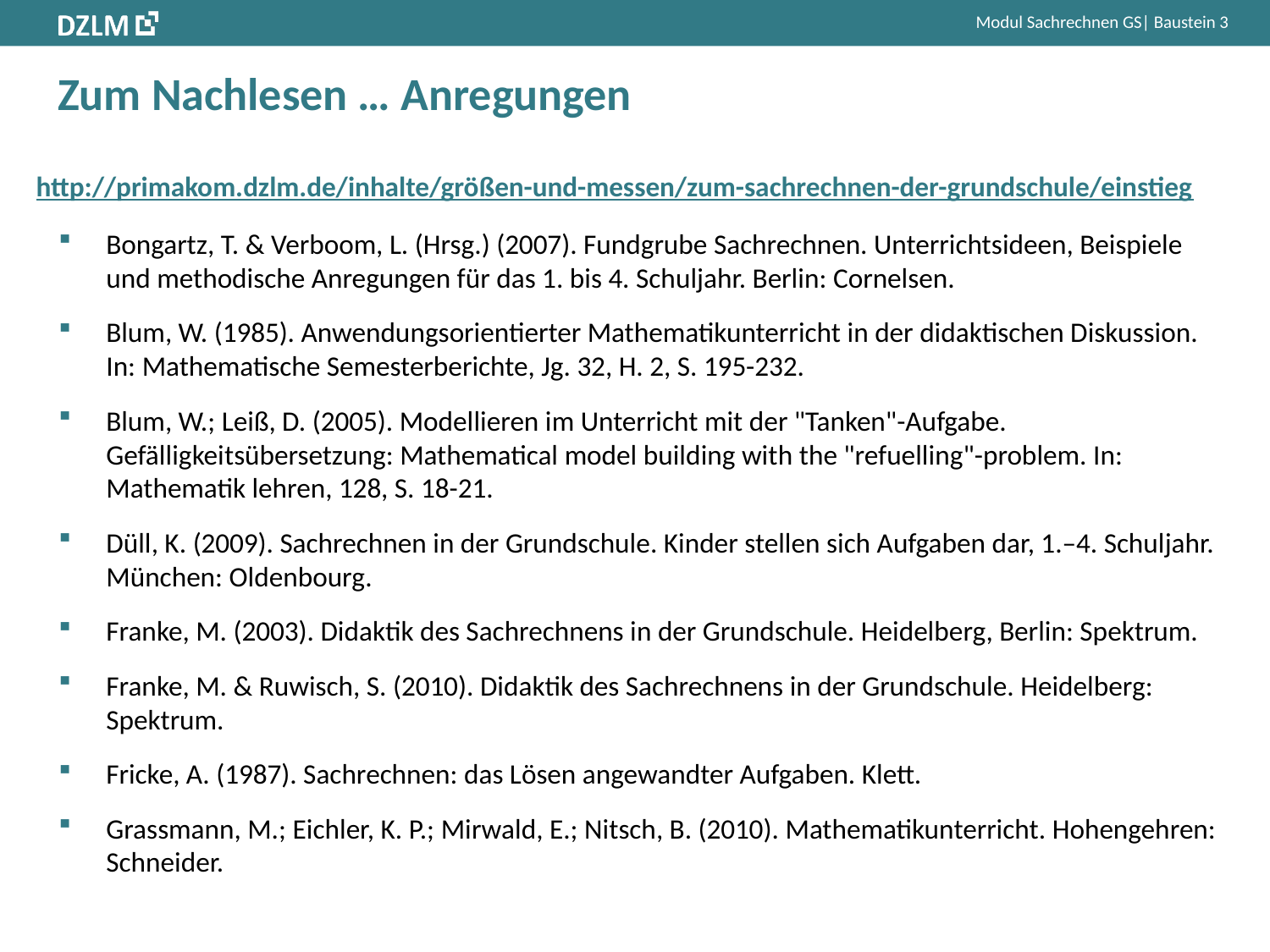

# Zum Nachlesen … Anregungen
http://primakom.dzlm.de/inhalte/größen-und-messen/zum-sachrechnen-der-grundschule/einstieg
Bongartz, T. & Verboom, L. (Hrsg.) (2007). Fundgrube Sachrechnen. Unterrichtsideen, Beispiele und methodische Anregungen für das 1. bis 4. Schuljahr. Berlin: Cornelsen.
Blum, W. (1985). Anwendungsorientierter Mathematikunterricht in der didaktischen Diskussion. In: Mathematische Semesterberichte, Jg. 32, H. 2, S. 195-232.
Blum, W.; Leiß, D. (2005). Modellieren im Unterricht mit der "Tanken"-Aufgabe. Gefälligkeitsübersetzung: Mathematical model building with the "refuelling"-problem. In: Mathematik lehren, 128, S. 18-21.
Düll, K. (2009). Sachrechnen in der Grundschule. Kinder stellen sich Aufgaben dar, 1.–4. Schuljahr. München: Oldenbourg.
Franke, M. (2003). Didaktik des Sachrechnens in der Grundschule. Heidelberg, Berlin: Spektrum.
Franke, M. & Ruwisch, S. (2010). Didaktik des Sachrechnens in der Grundschule. Heidelberg: Spektrum.
Fricke, A. (1987). Sachrechnen: das Lösen angewandter Aufgaben. Klett.
Grassmann, M.; Eichler, K. P.; Mirwald, E.; Nitsch, B. (2010). Mathematikunterricht. Hohengehren: Schneider.